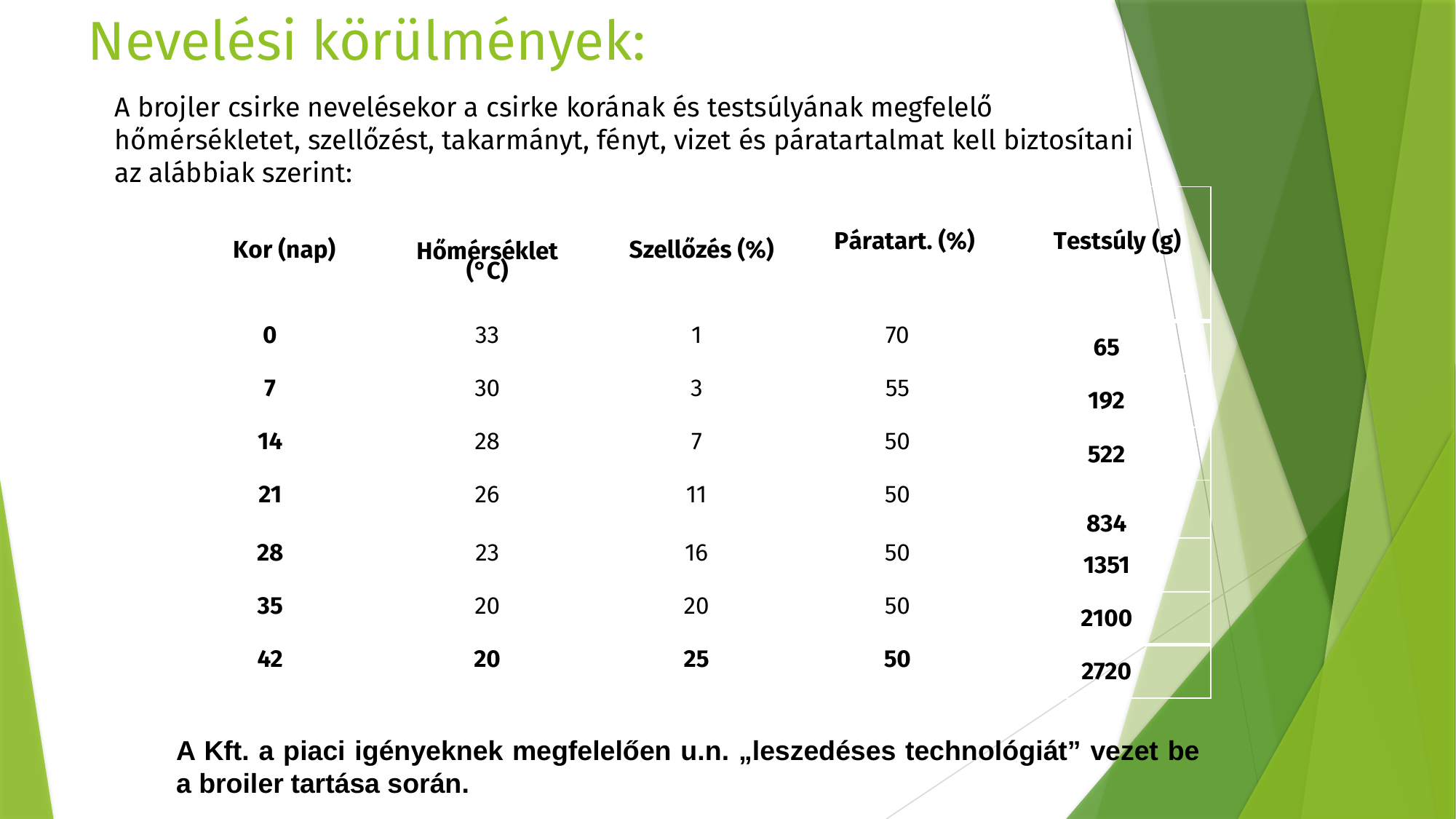

# Nevelési körülmények:
A brojler csirke nevelésekor a csirke korának és testsúlyának megfelelő hőmérsékletet, szellőzést, takarmányt, fényt, vizet és páratartalmat kell biztosítani az alábbiak szerint:

| Kor (nap) | Hőmérséklet (°C) | Szellőzés (%) | Páratart. (%) | Testsúly (g) |
| --- | --- | --- | --- | --- |
| 0 | 33 | 1 | 70 | 65 |
| 7 | 30 | 3 | 55 | 192 |
| 14 | 28 | 7 | 50 | 522 |
| 21 | 26 | 11 | 50 | 834 |
| 28 | 23 | 16 | 50 | 1351 |
| 35 | 20 | 20 | 50 | 2100 |
| 42 | 20 | 25 | 50 | 2720 |
A Kft. a piaci igényeknek megfelelően u.n. „leszedéses technológiát” vezet be a broiler  tartása során.